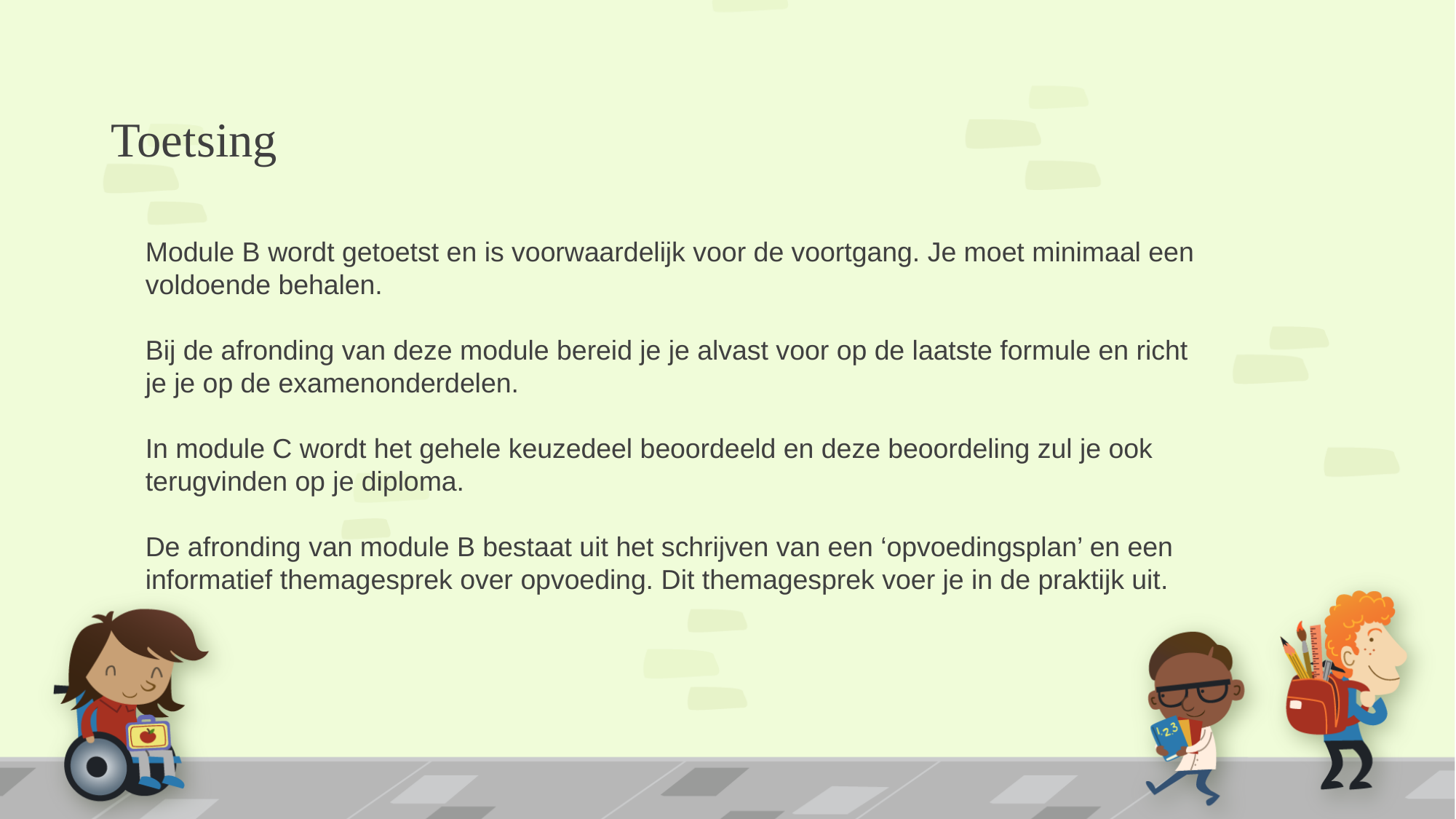

# Toetsing
Module B wordt getoetst en is voorwaardelijk voor de voortgang. Je moet minimaal een voldoende behalen.

Bij de afronding van deze module bereid je je alvast voor op de laatste formule en richt je je op de examenonderdelen.

In module C wordt het gehele keuzedeel beoordeeld en deze beoordeling zul je ook terugvinden op je diploma.

De afronding van module B bestaat uit het schrijven van een ‘opvoedingsplan’ en een informatief themagesprek over opvoeding. Dit themagesprek voer je in de praktijk uit.